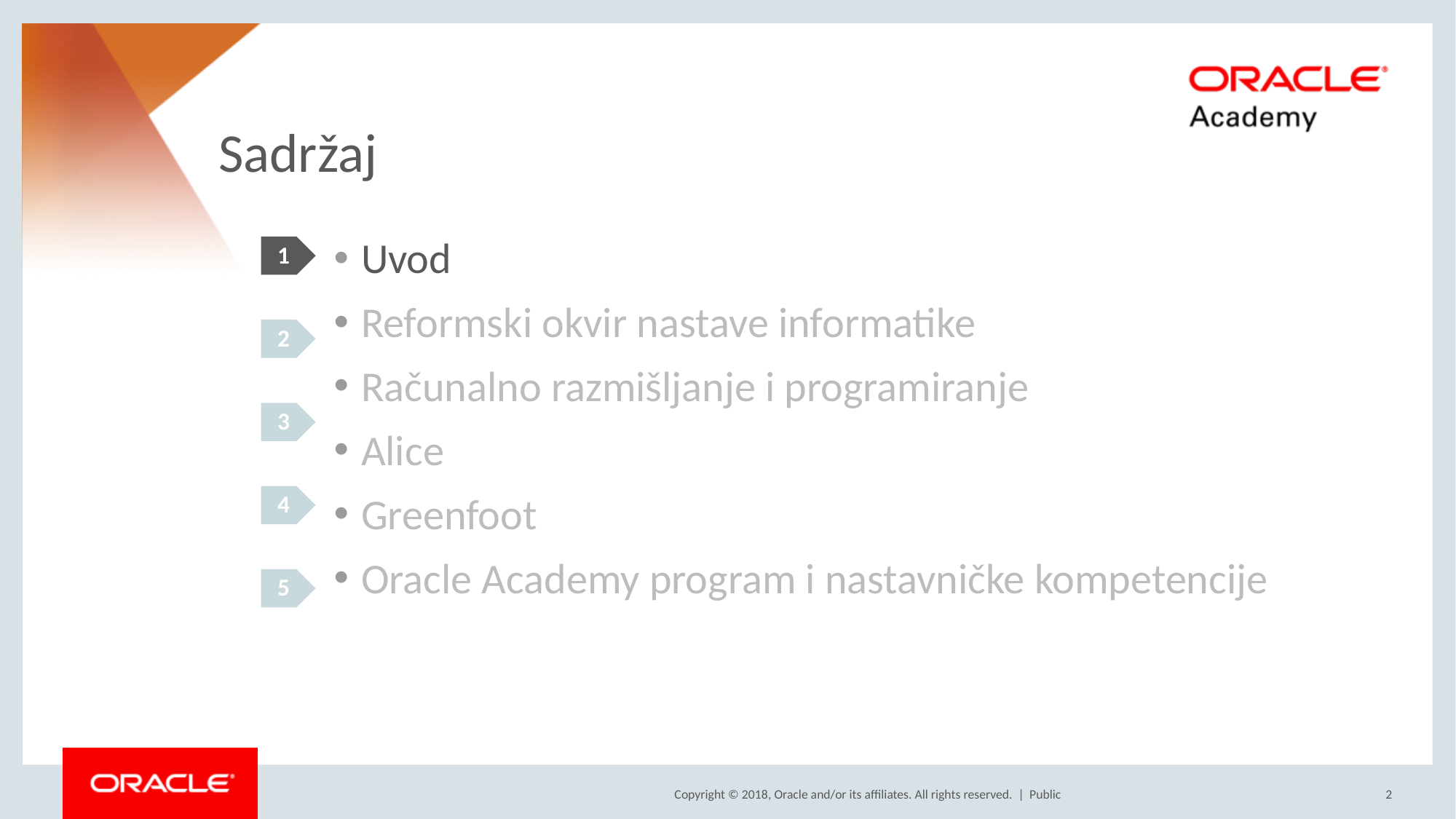

# Sadržaj
Uvod
Reformski okvir nastave informatike
Računalno razmišljanje i programiranje
Alice
Greenfoot
Oracle Academy program i nastavničke kompetencije
1
2
3
4
5
Public
2